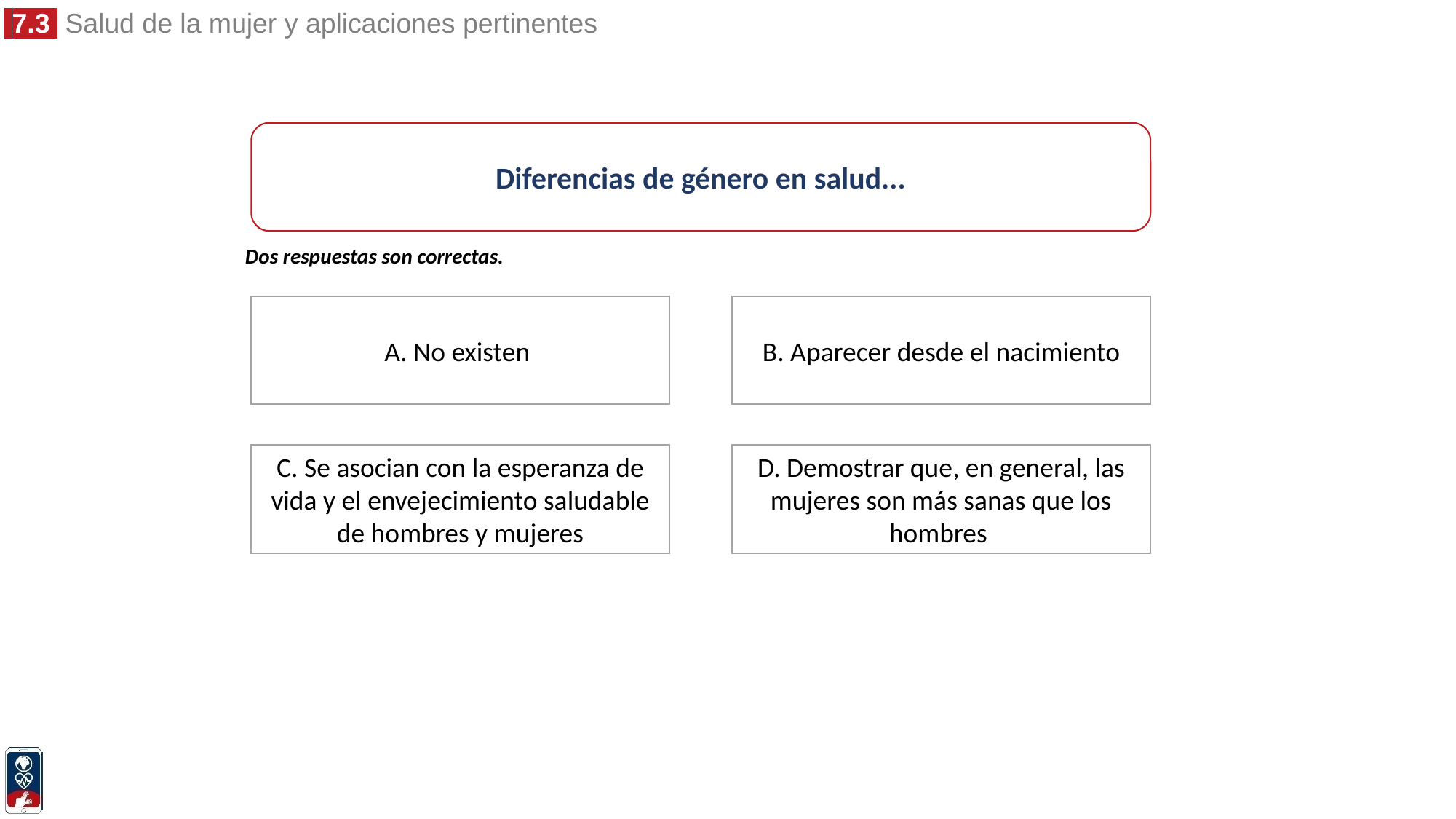

Diferencias de género en salud...
Dos respuestas son correctas.
A. No existen
B. Aparecer desde el nacimiento
C. Se asocian con la esperanza de vida y el envejecimiento saludable de hombres y mujeres
D. Demostrar que, en general, las mujeres son más sanas que los hombres